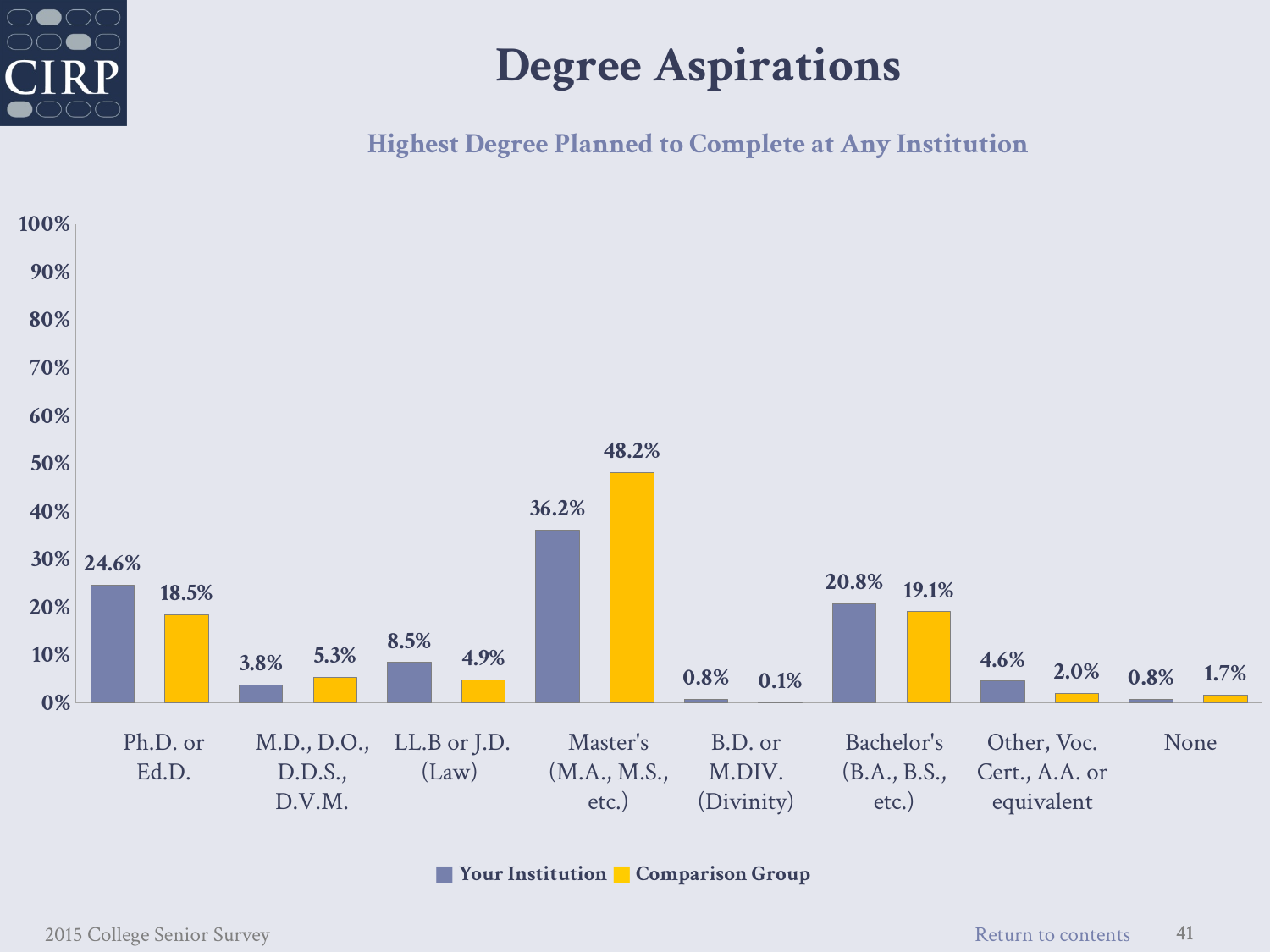

Degree Aspirations

Highest Degree Planned to Complete at Any Institution

### Chart

| Category | Your Institution |
|---|---|
| Ph.D. or Ed.D. | 0.246 |
| Comparison Group | 0.185 |
| M.D., D.O., D.D.S., D.V.M. | 0.038 |
| Comparison Group | 0.053 |
| LL.B or J.D. (Law) | 0.085 |
| Comparison Group | 0.049 |
| Master's (M.A., M.S., etc.) | 0.362 |
| Comparison Group | 0.482 |
| B.D. or M.DIV. (Divinity) | 0.008 |
| Comparison Group | 0.001 |
| Bachelor's (B.A., B.S., etc.) | 0.208 |
| Comparison Group | 0.191 |
| Other | 0.046 |
| Comparison Group | 0.02 |
| None | 0.008 |
| Comparison Group | 0.017 |
Ph.D. or Ed.D.
M.D., D.O., D.D.S., D.V.M.
 LL.B or J.D. (Law)
Master's (M.A., M.S., etc.)
B.D. or M.DIV. (Divinity)
Bachelor's (B.A., B.S., etc.)
Other, Voc. Cert., A.A. or equivalent
None
■ Your Institution ■ Comparison Group
2015 College Senior Survey
41
41